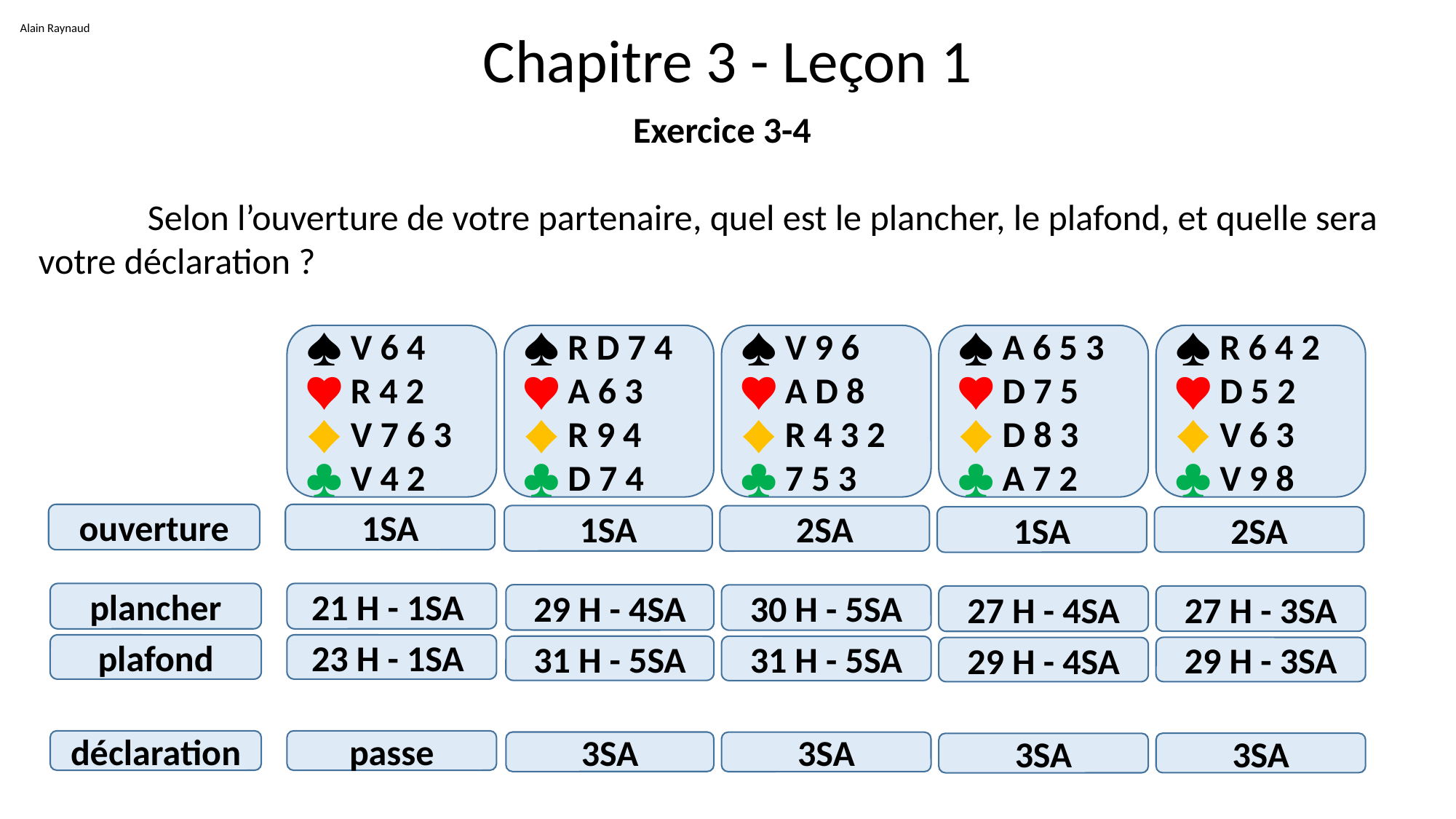

Alain Raynaud
# Chapitre 3 - Leçon 1
Exercice 3-4

	Selon l’ouverture de votre partenaire, quel est le plancher, le plafond, et quelle sera votre déclaration ?

♠ V 6 4
♥ R 4 2
♦ V 7 6 3
♣ V 4 2
♠ R D 7 4
♥ A 6 3
♦ R 9 4
♣ D 7 4
♠ V 9 6
♥ A D 8
♦ R 4 3 2
♣ 7 5 3
♠ R 6 4 2
♥ D 5 2
♦ V 6 3
♣ V 9 8
♠ A 6 5 3
♥ D 7 5
♦ D 8 3
♣ A 7 2
ouverture
1SA
1SA
2SA
2SA
1SA
plancher
21 H - 1SA
29 H - 4SA
30 H - 5SA
27 H - 3SA
27 H - 4SA
plafond
23 H - 1SA
31 H - 5SA
31 H - 5SA
29 H - 3SA
29 H - 4SA
déclaration
passe
3SA
3SA
3SA
3SA